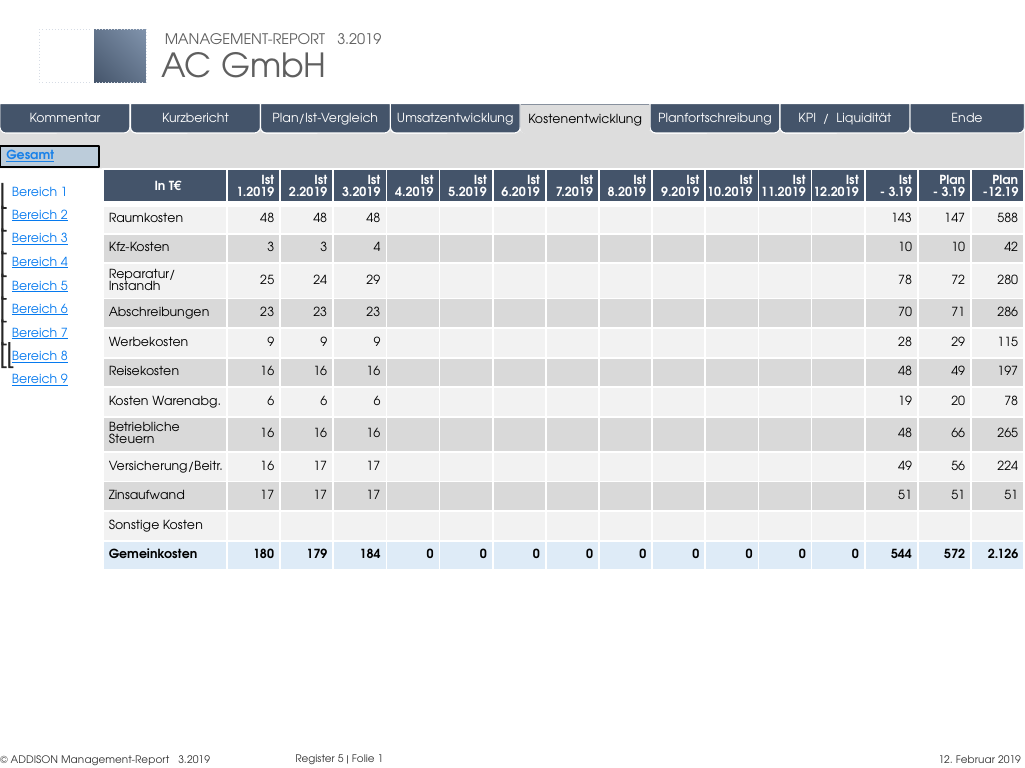

|  |  |  |  |  |  |
| --- | --- | --- | --- | --- | --- |
Eigene Folien

| In T€ | Ist 1.2019 | Ist 2.2019 | Ist 3.2019 | Ist 4.2019 | Ist 5.2019 | Ist 6.2019 | Ist 7.2019 | Ist 8.2019 | Ist 9.2019 | Ist 10.2019 | Ist 11.2019 | Ist 12.2019 | Ist - 3.19 | Plan - 3.19 | Plan -12.19 |
| --- | --- | --- | --- | --- | --- | --- | --- | --- | --- | --- | --- | --- | --- | --- | --- |
| Raumkosten | 48 | 48 | 48 |  |  |  |  |  |  |  |  |  | 143 | 147 | 588 |
| Kfz-Kosten | 3 | 3 | 4 |  |  |  |  |  |  |  |  |  | 10 | 10 | 42 |
| Reparatur/Instandh | 25 | 24 | 29 |  |  |  |  |  |  |  |  |  | 78 | 72 | 280 |
| Abschreibungen | 23 | 23 | 23 |  |  |  |  |  |  |  |  |  | 70 | 71 | 286 |
| Werbekosten | 9 | 9 | 9 |  |  |  |  |  |  |  |  |  | 28 | 29 | 115 |
| Reisekosten | 16 | 16 | 16 |  |  |  |  |  |  |  |  |  | 48 | 49 | 197 |
| Kosten Warenabg. | 6 | 6 | 6 |  |  |  |  |  |  |  |  |  | 19 | 20 | 78 |
| Betriebliche Steuern | 16 | 16 | 16 |  |  |  |  |  |  |  |  |  | 48 | 66 | 265 |
| Versicherung/Beitr. | 16 | 17 | 17 |  |  |  |  |  |  |  |  |  | 49 | 56 | 224 |
| Zinsaufwand | 17 | 17 | 17 |  |  |  |  |  |  |  |  |  | 51 | 51 | 51 |
| Sonstige Kosten |  |  |  |  |  |  |  |  |  |  |  |  |  |  |  |
| Gemeinkosten | 180 | 179 | 184 | 0 | 0 | 0 | 0 | 0 | 0 | 0 | 0 | 0 | 544 | 572 | 2.126 |
# Register 5 | Folie 1